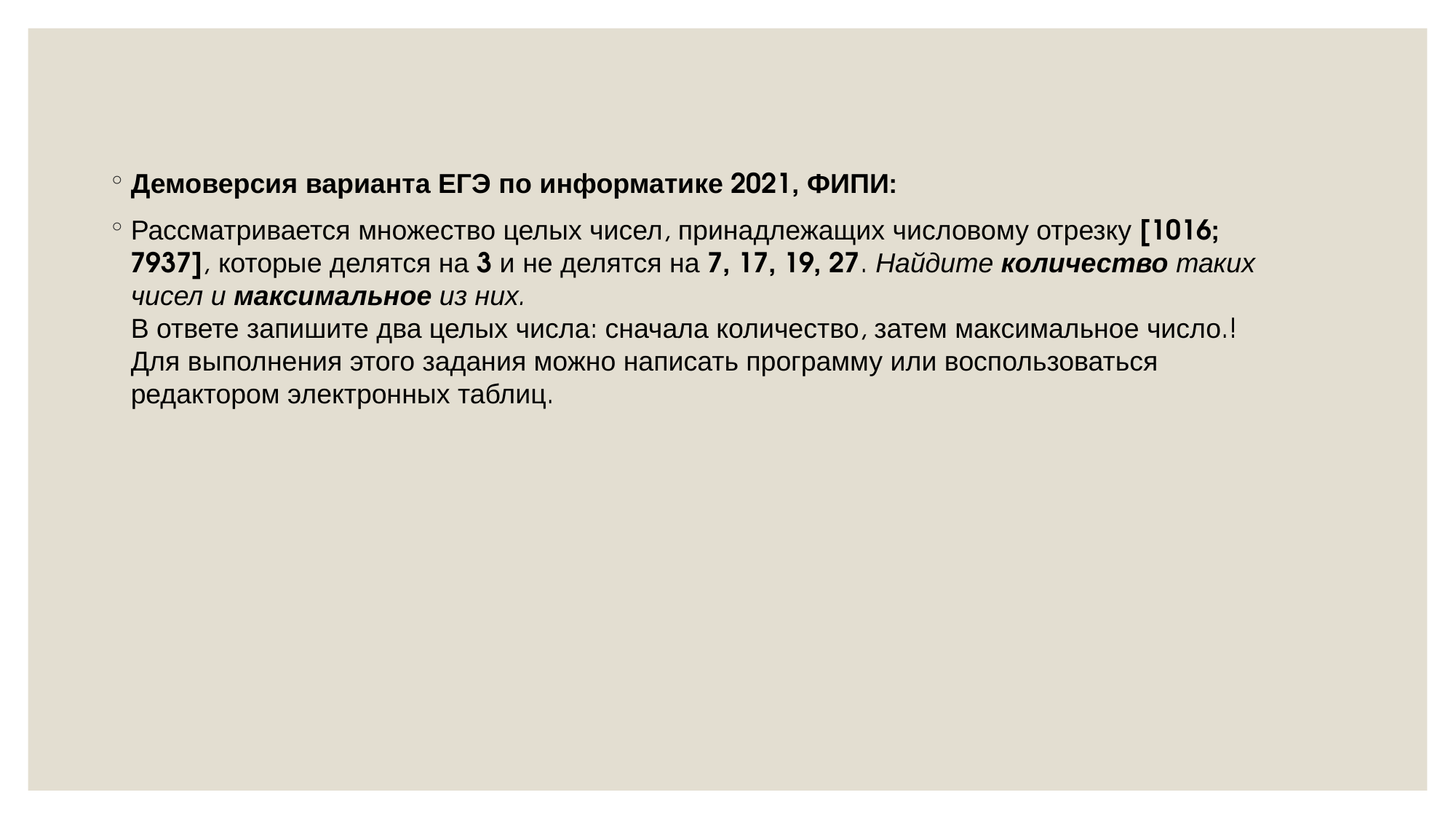

#
Демоверсия варианта ЕГЭ по информатике 2021, ФИПИ:
Рассматривается множество целых чисел, принадлежащих числовому отрезку [1016; 7937], которые делятся на 3 и не делятся на 7, 17, 19, 27. Найдите количество таких чисел и максимальное из них.
В ответе запишите два целых числа: сначала количество, затем максимальное число.! Для выполнения этого задания можно написать программу или воспользоваться редактором электронных таблиц.